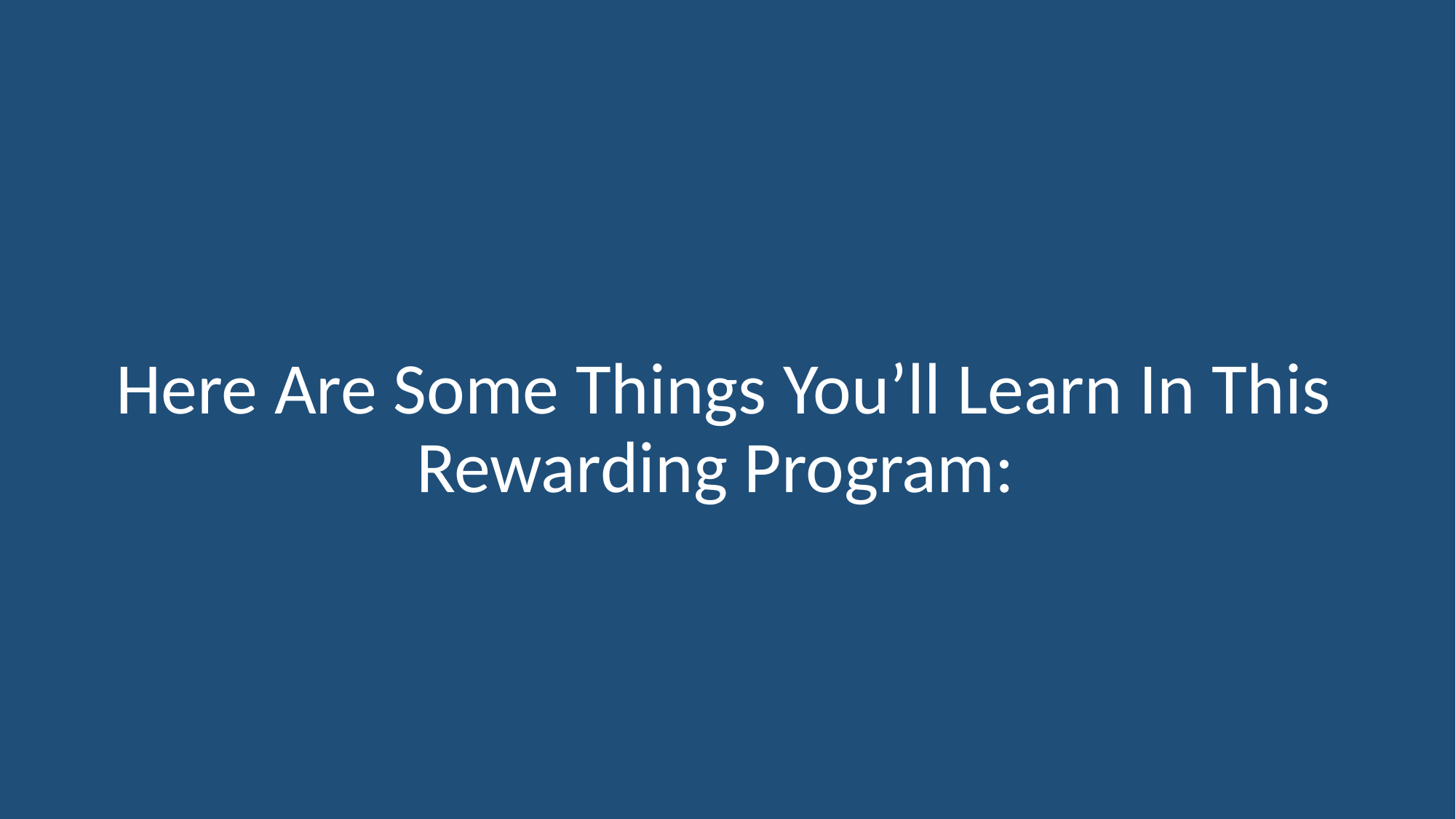

Here Are Some Things You’ll Learn In This Rewarding Program: